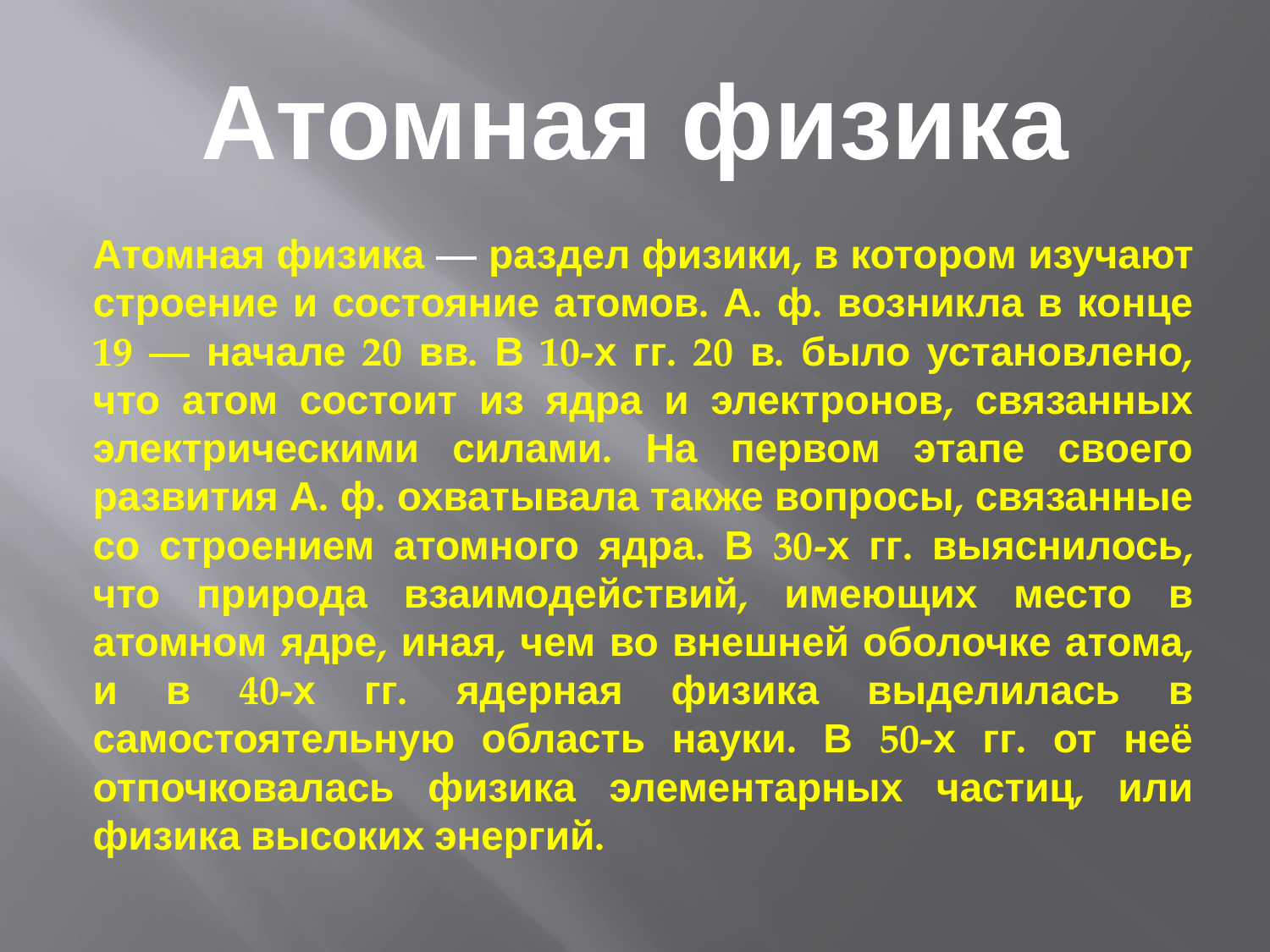

# Атомная физика
Атомная физика — раздел физики, в котором изучают строение и состояние атомов. А. ф. возникла в конце 19 — начале 20 вв. В 10-х гг. 20 в. было установлено, что атом состоит из ядра и электронов, связанных электрическими силами. На первом этапе своего развития А. ф. охватывала также вопросы, связанные со строением атомного ядра. В 30-х гг. выяснилось, что природа взаимодействий, имеющих место в атомном ядре, иная, чем во внешней оболочке атома, и в 40-х гг. ядерная физика выделилась в самостоятельную область науки. В 50-х гг. от неё отпочковалась физика элементарных частиц, или физика высоких энергий.